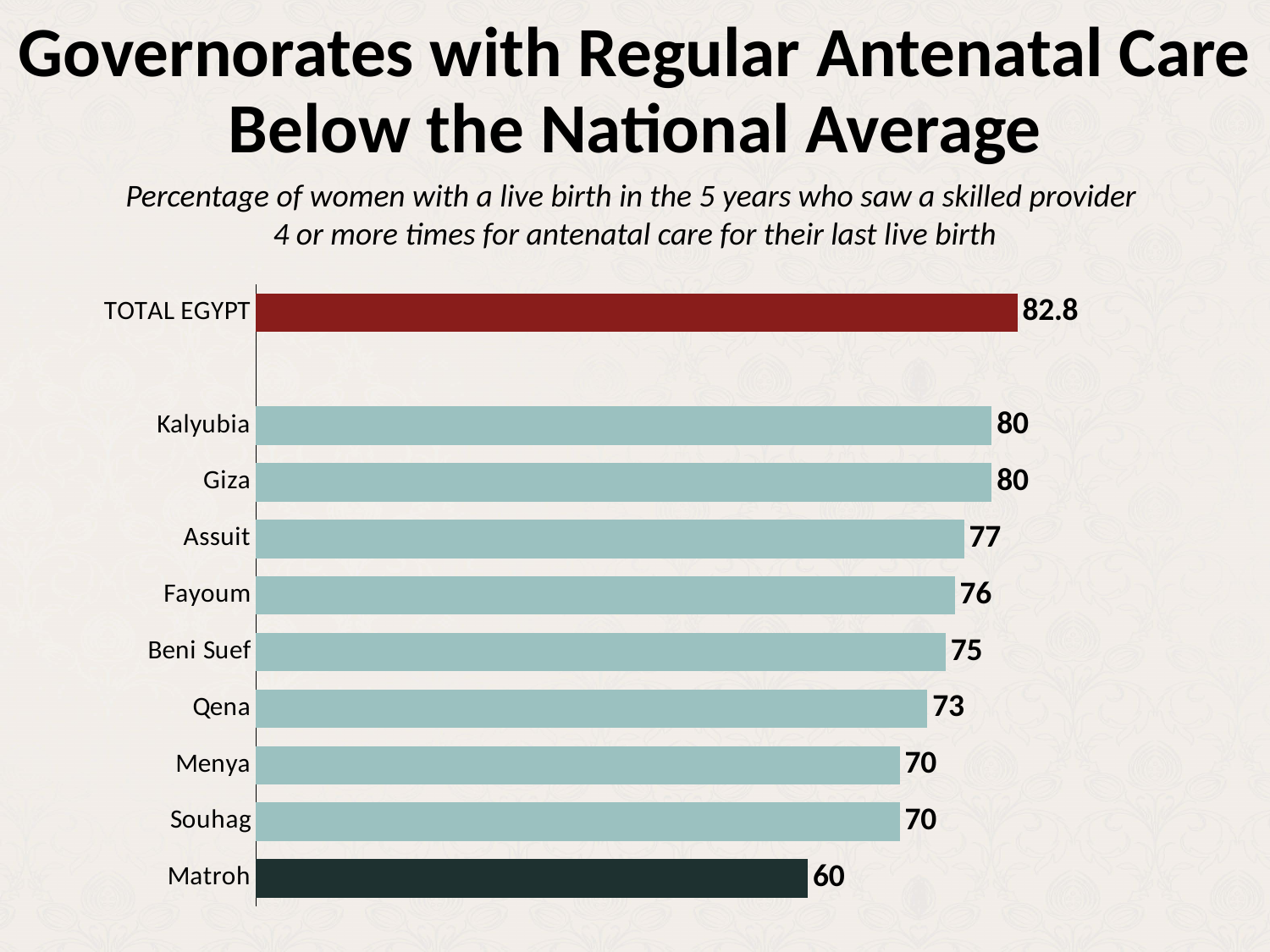

# Governorates with Regular Antenatal Care Below the National Average
Percentage of women with a live birth in the 5 years who saw a skilled provider
4 or more times for antenatal care for their last live birth

### Chart

| Category | Column1 |
|---|---|
| Matroh | 60.0 |
| Souhag | 70.0 |
| Menya | 70.0 |
| Qena | 73.0 |
| Beni Suef | 75.0 |
| Fayoum | 76.0 |
| Assuit | 77.0 |
| Giza | 80.0 |
| Kalyubia | 80.0 |
|  | None |
| TOTAL EGYPT | 82.8 |